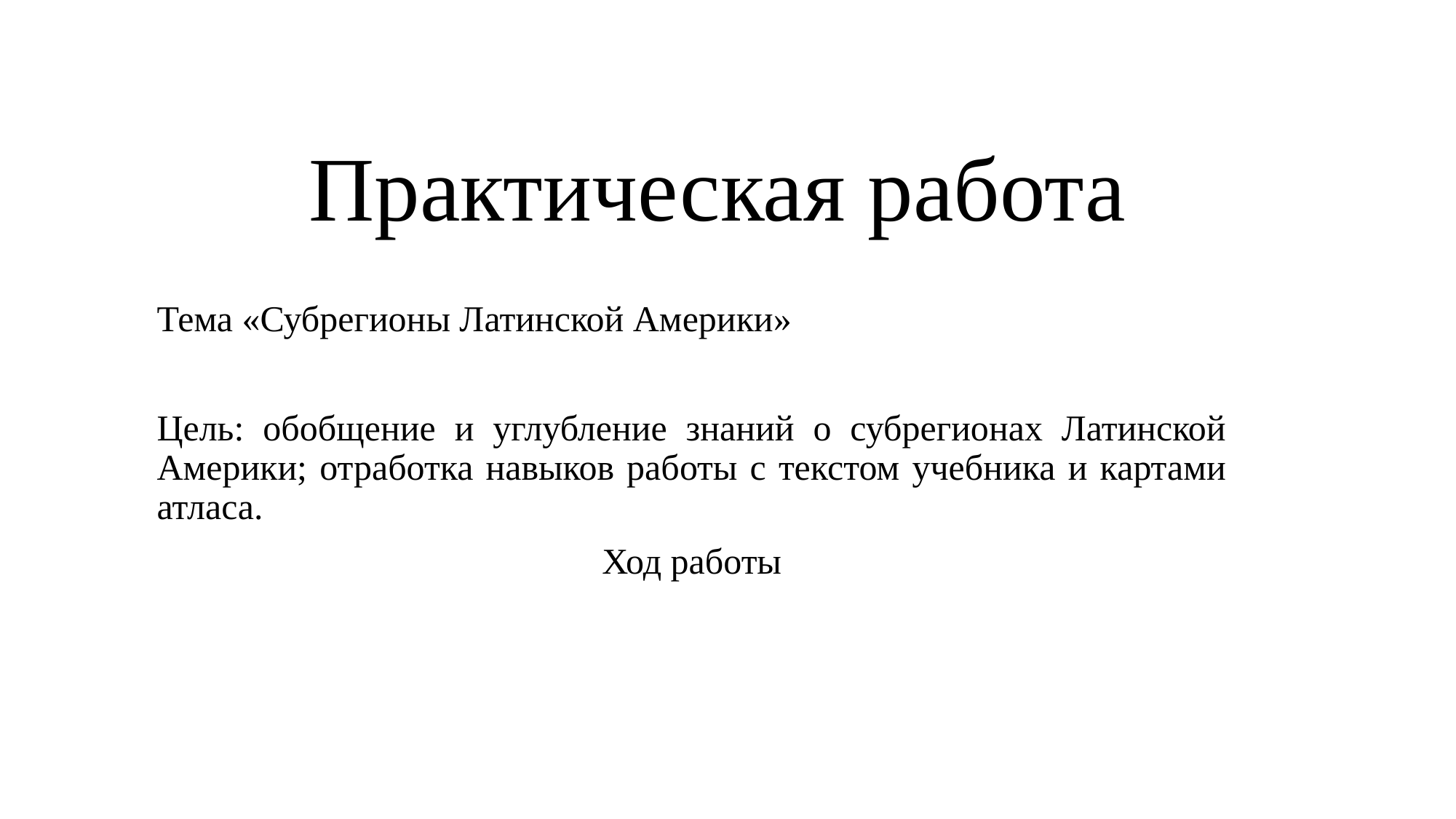

# Практическая работа
Тема «Субрегионы Латинской Америки»

Цель: обобщение и углубление знаний о субрегионах Латинской Америки; отработка навыков работы с текстом учебника и картами атласа.
Ход работы